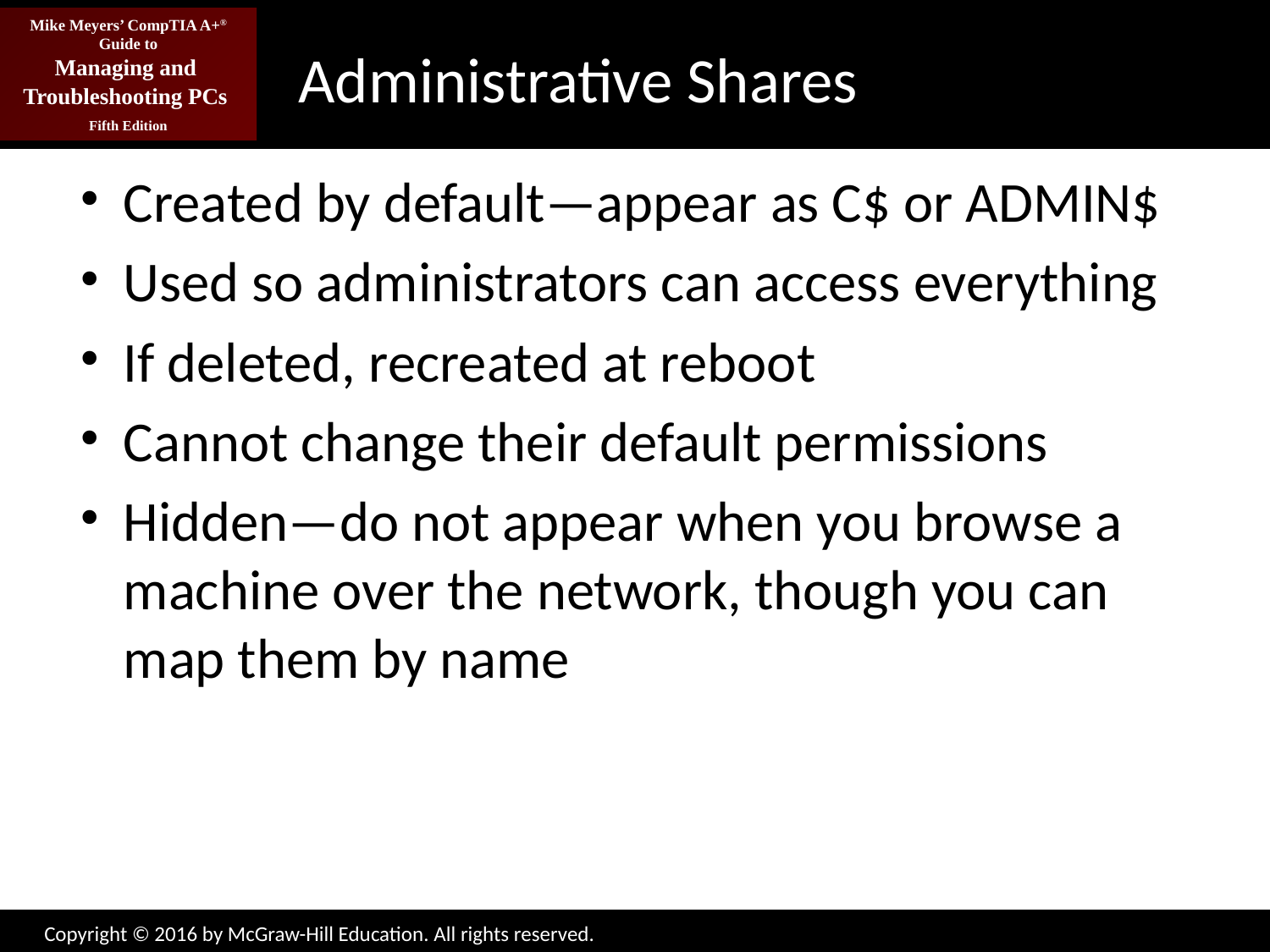

# Administrative Shares
Created by default—appear as C$ or ADMIN$
Used so administrators can access everything
If deleted, recreated at reboot
Cannot change their default permissions
Hidden—do not appear when you browse a machine over the network, though you can map them by name